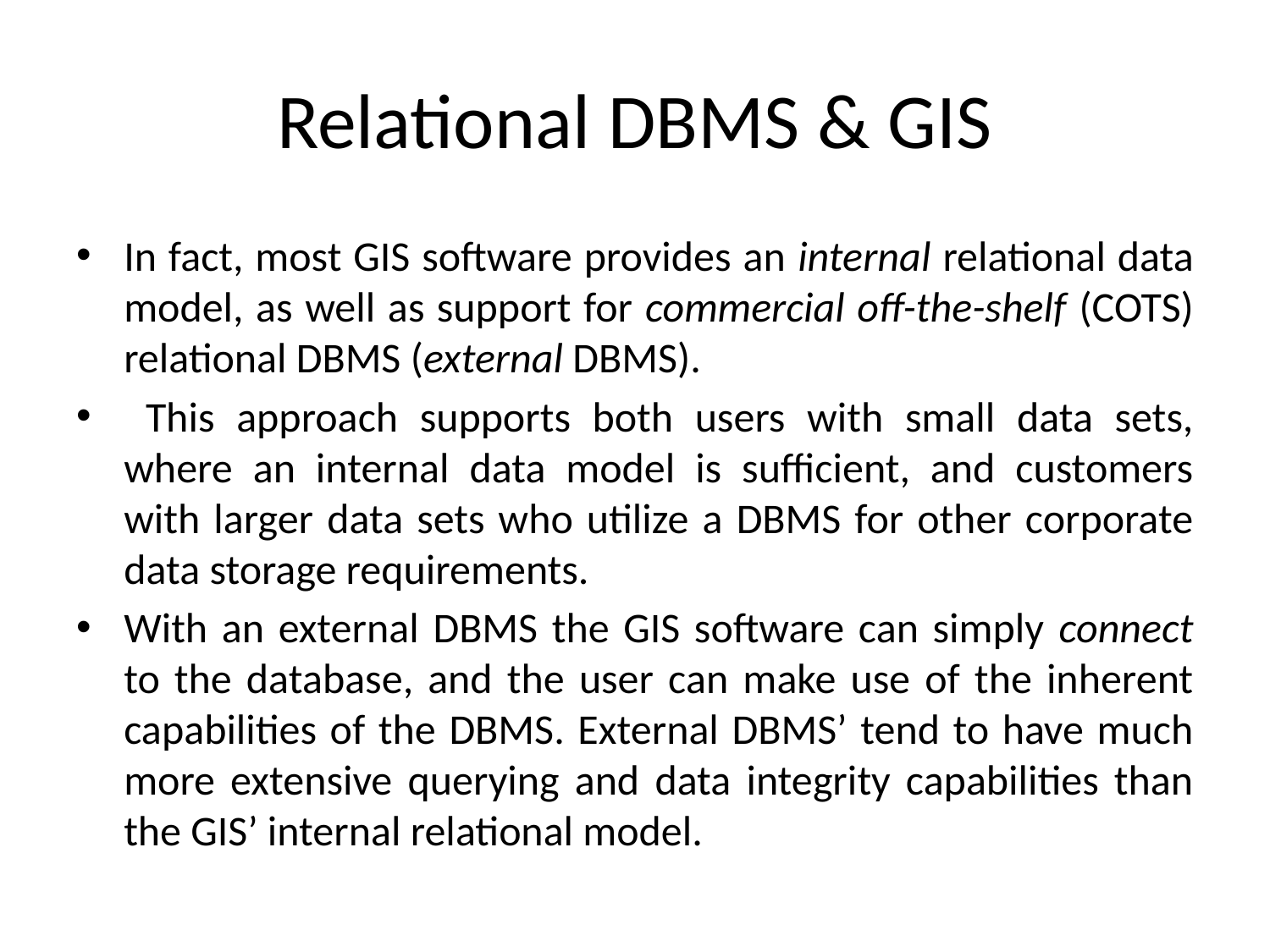

# Relational DBMS & GIS
In fact, most GIS software provides an internal relational data model, as well as support for commercial off-the-shelf (COTS) relational DBMS (external DBMS).
 This approach supports both users with small data sets, where an internal data model is sufficient, and customers with larger data sets who utilize a DBMS for other corporate data storage requirements.
With an external DBMS the GIS software can simply connect to the database, and the user can make use of the inherent capabilities of the DBMS. External DBMS’ tend to have much more extensive querying and data integrity capabilities than the GIS’ internal relational model.